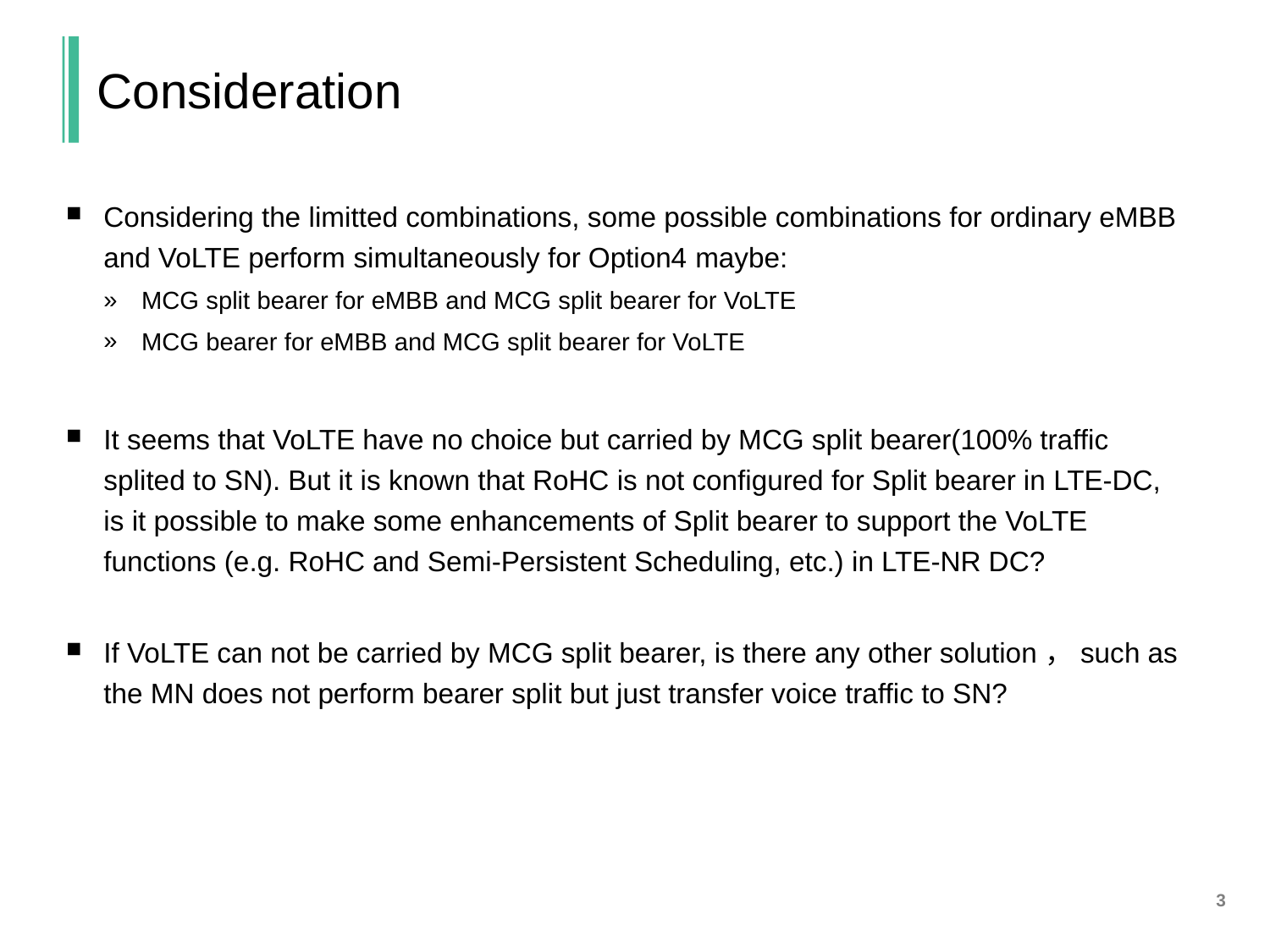

# Consideration
Considering the limitted combinations, some possible combinations for ordinary eMBB and VoLTE perform simultaneously for Option4 maybe:
MCG split bearer for eMBB and MCG split bearer for VoLTE
MCG bearer for eMBB and MCG split bearer for VoLTE

It seems that VoLTE have no choice but carried by MCG split bearer(100% traffic splited to SN). But it is known that RoHC is not configured for Split bearer in LTE-DC, is it possible to make some enhancements of Split bearer to support the VoLTE functions (e.g. RoHC and Semi-Persistent Scheduling, etc.) in LTE-NR DC?

If VoLTE can not be carried by MCG split bearer, is there any other solution，such as the MN does not perform bearer split but just transfer voice traffic to SN?
3